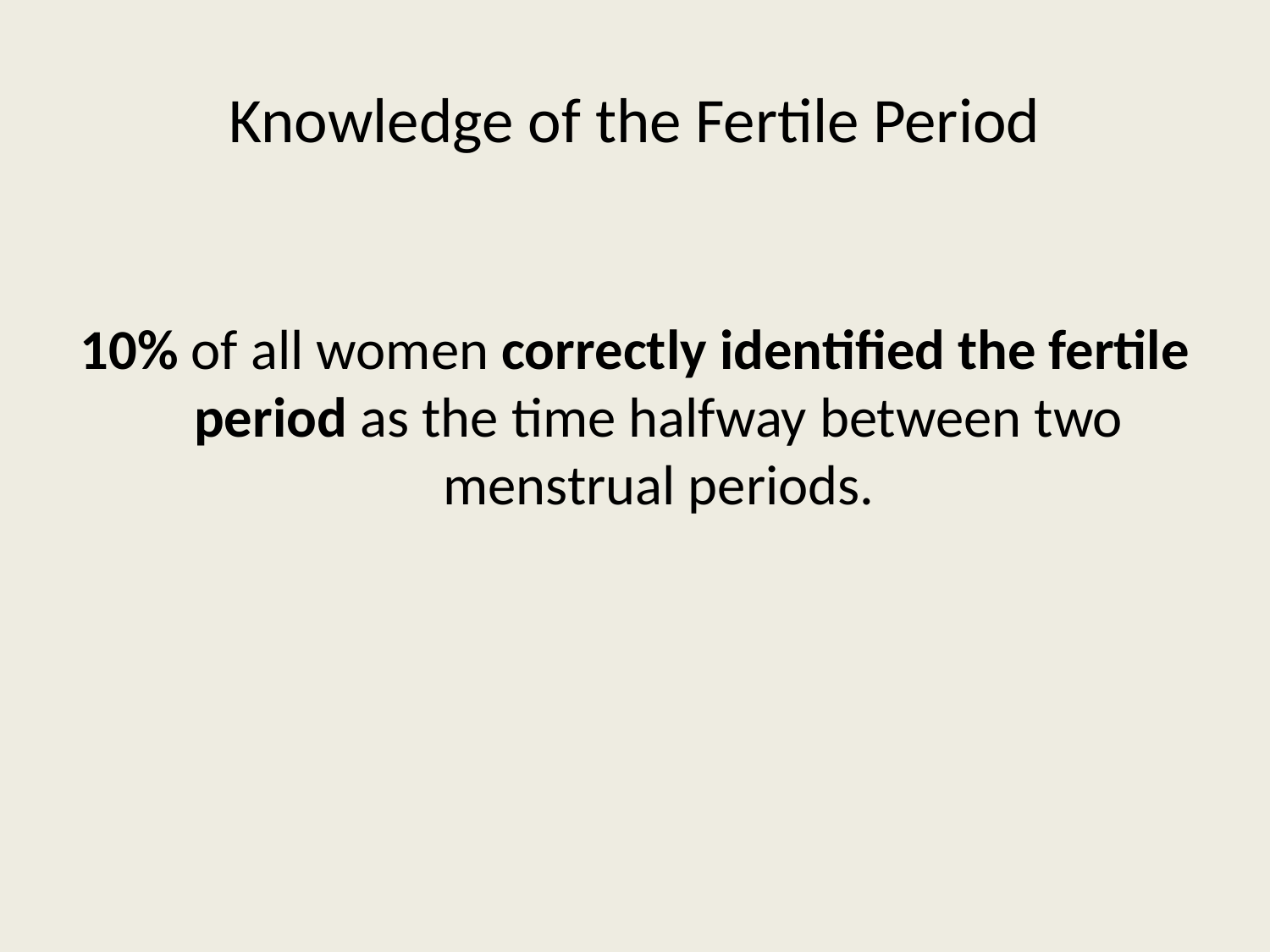

# Knowledge of the Fertile Period
10% of all women correctly identified the fertile period as the time halfway between two menstrual periods.